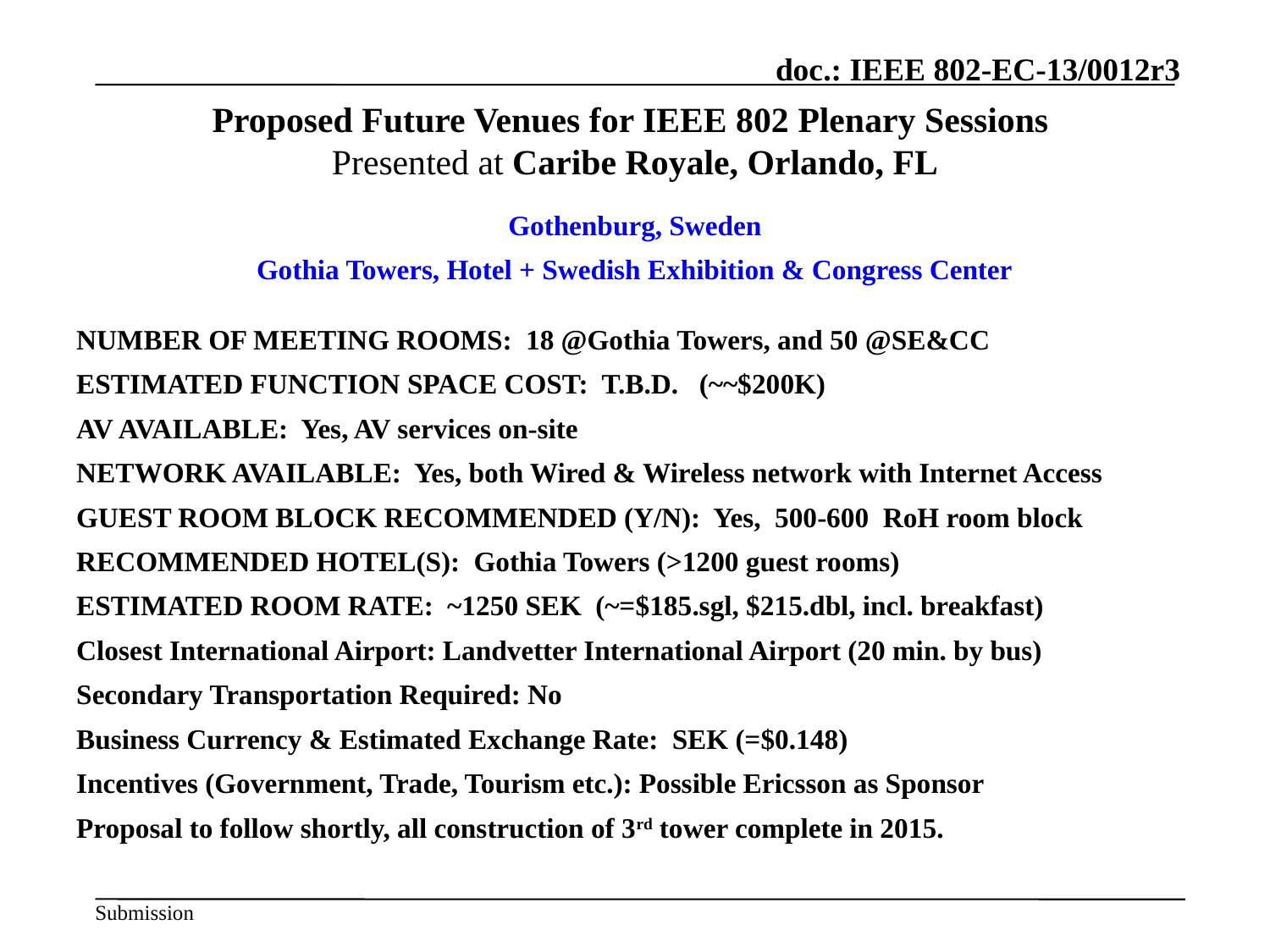

# Proposed Future Venues for IEEE 802 Plenary Sessions Presented at Caribe Royale, Orlando, FL
Gothenburg, Sweden
Gothia Towers, Hotel + Swedish Exhibition & Congress Center

NUMBER OF MEETING ROOMS:  18 @Gothia Towers, and 50 @SE&CC
Estimated Function Space Cost:  T.B.D.   (~~$200K)
AV AVAILABLE:  Yes, AV services on-site
NETWORK AVAILABLE:  Yes, both Wired & Wireless network with Internet Access
GUEST ROOM BLOCK RECOMMENDED (Y/N):  Yes,  500-600  RoH room block
RECOMMENDED HOTEL(S):  Gothia Towers (>1200 guest rooms)
ESTIMATED ROOM RATE:  ~1250 SEK  (~=$185.sgl, $215.dbl, incl. breakfast)
Closest International Airport: Landvetter International Airport (20 min. by bus)
Secondary Transportation Required: No
Business Currency & Estimated Exchange Rate:  SEK (=$0.148)
Incentives (Government, Trade, Tourism etc.): Possible Ericsson as Sponsor
Proposal to follow shortly, all construction of 3rd tower complete in 2015.